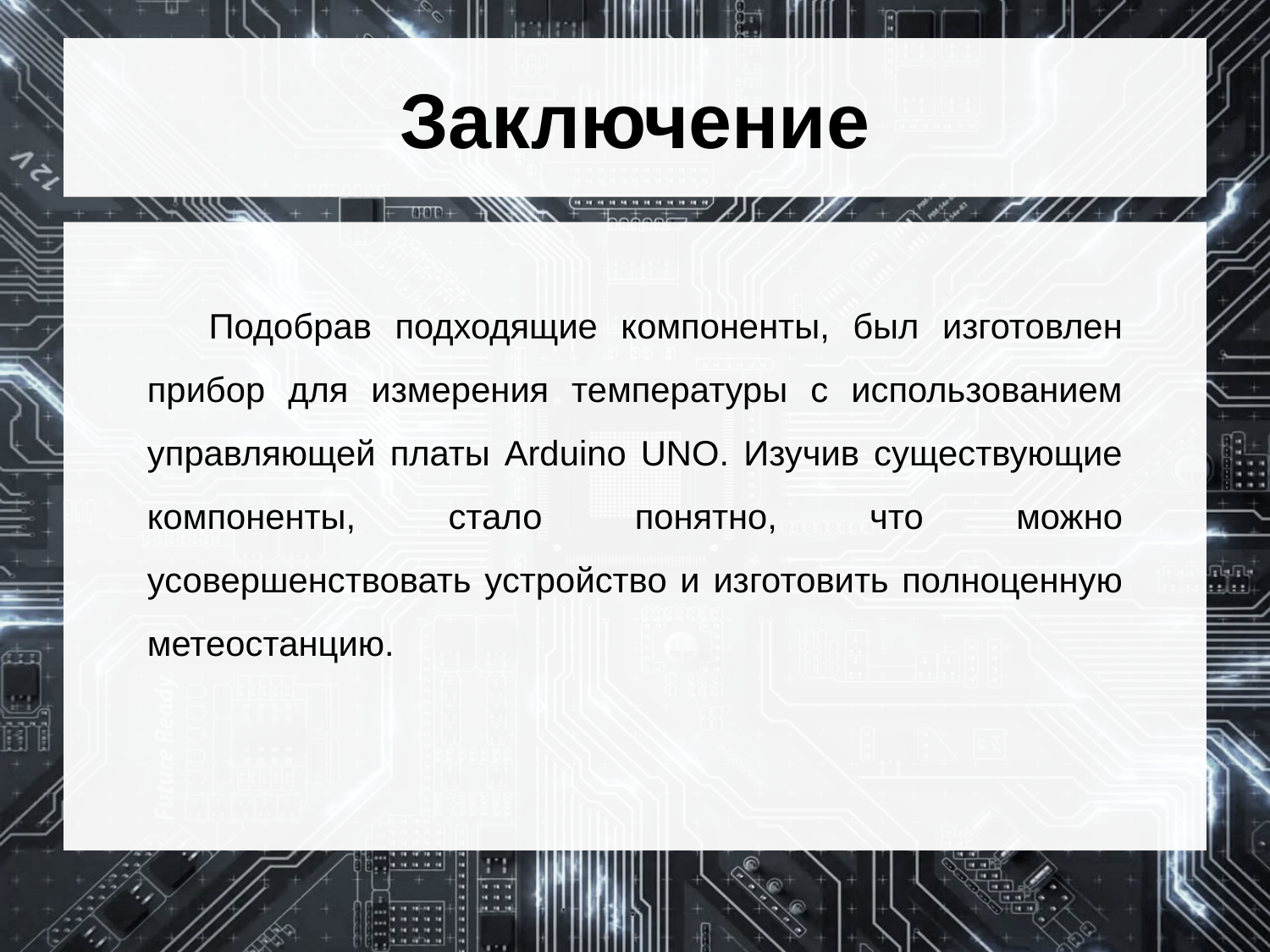

# Заключение

Подобрав подходящие компоненты, был изготовлен прибор для измерения температуры с использованием управляющей платы Arduino UNO. Изучив существующие компоненты, стало понятно, что можно усовершенствовать устройство и изготовить полноценную метеостанцию.